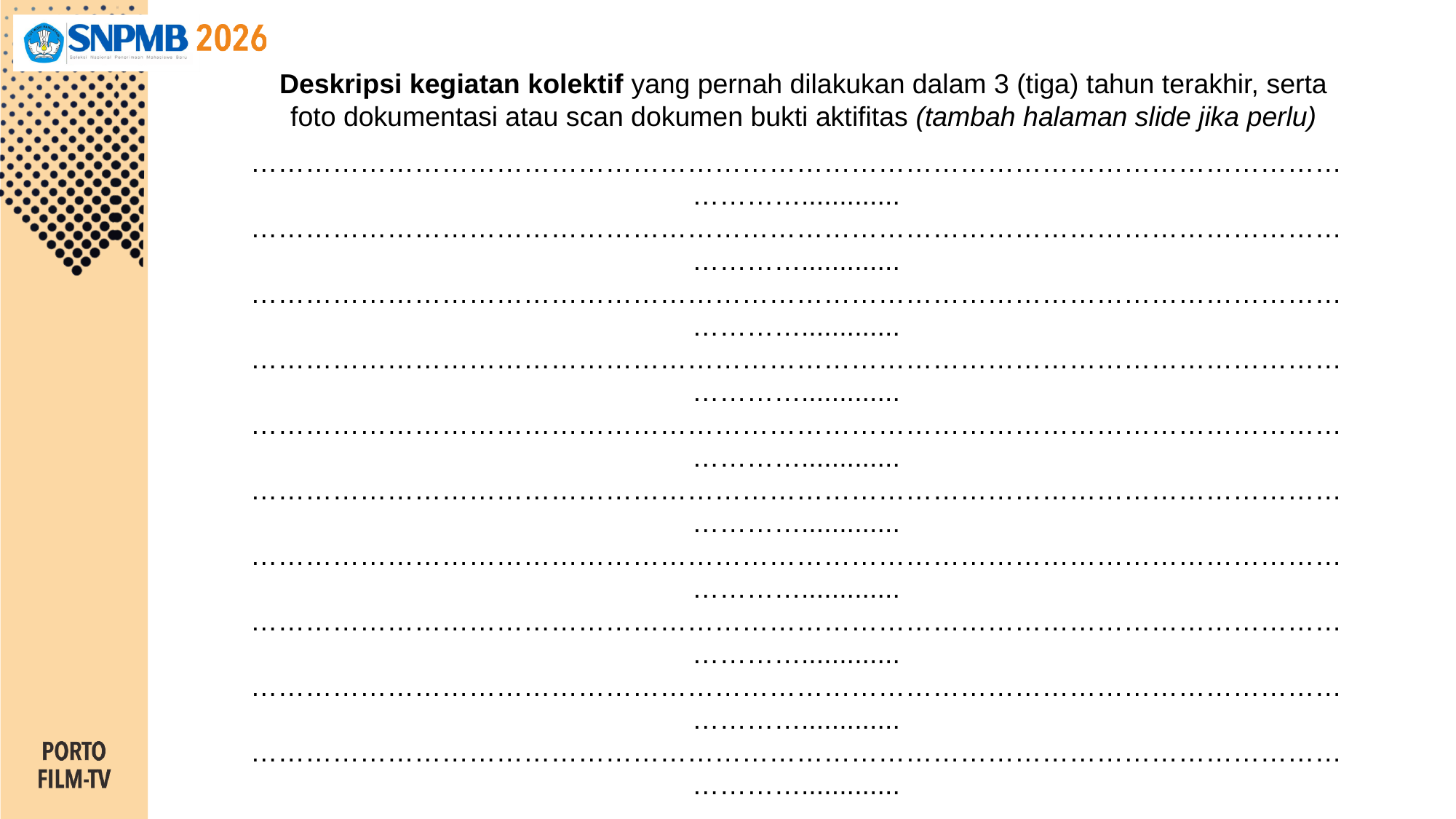

Deskripsi kegiatan kolektif yang pernah dilakukan dalam 3 (tiga) tahun terakhir, serta foto dokumentasi atau scan dokumen bukti aktifitas (tambah halaman slide jika perlu)

…………………………………………………………………………………………………………………….............
……………………………………………………………………………………………………………………............. ……………………………………………………………………………………………………………………............. ……………………………………………………………………………………………………………………............. ……………………………………………………………………………………………………………………............. ……………………………………………………………………………………………………………………............. ……………………………………………………………………………………………………………………............. ……………………………………………………………………………………………………………………............. ……………………………………………………………………………………………………………………............. ……………………………………………………………………………………………………………………............. ……………………………………………………………………………………………………………………............. ……………………………………………………………………………………………………………………............. ……………………………………………………………………………………………………………………............. ……………………………………………………………………………………………………………………............. ……………………………………………………………………………………………………………………............. ……………………………………………………………………………………………………………………............. ……………………………………………………………………………………………………………………............. ……………………………………………………………………………………………………………………............. …………………………………………………………………………………………………………………….............